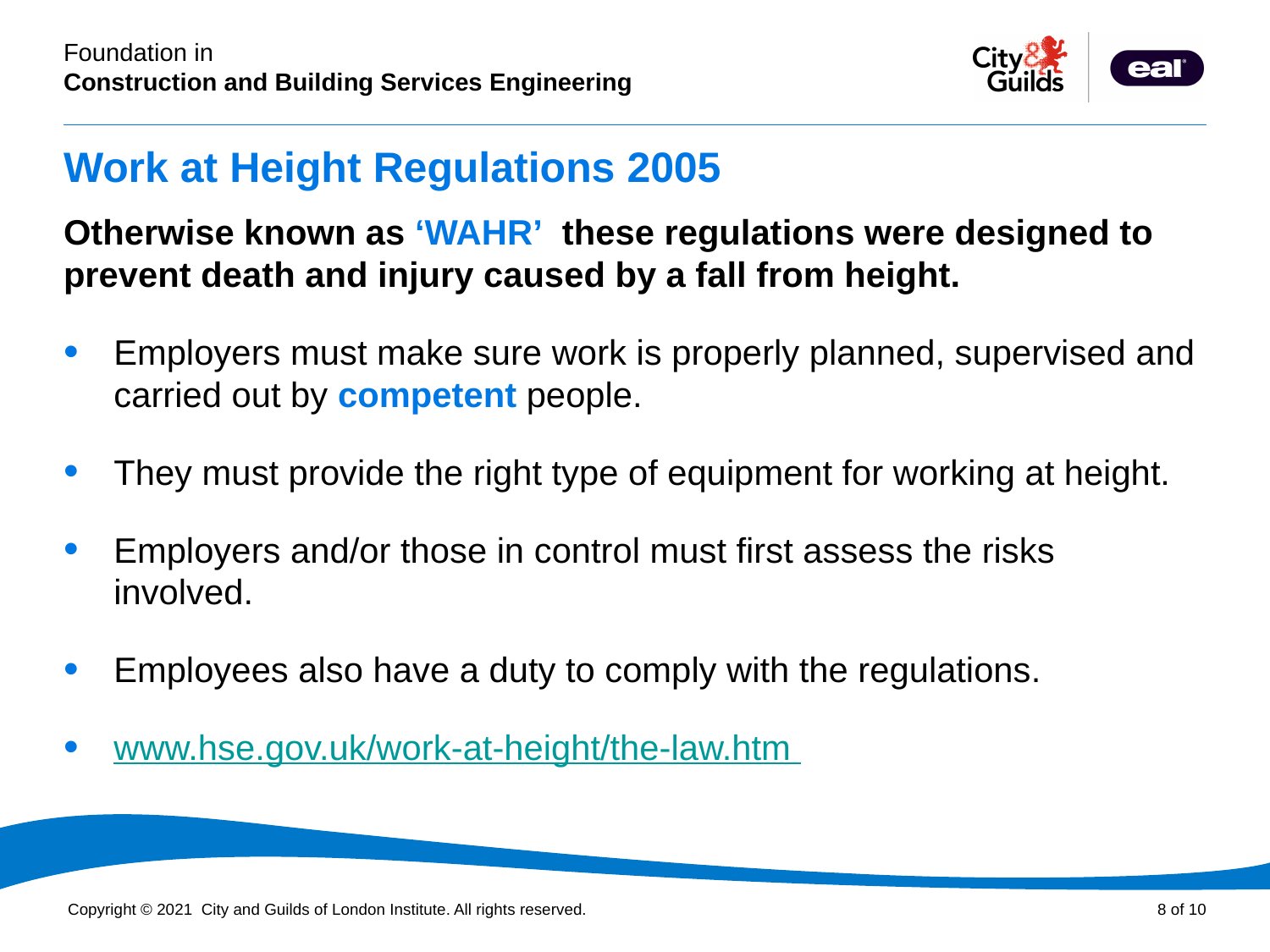

# Work at Height Regulations 2005
Otherwise known as ‘WAHR’  these regulations were designed to prevent death and injury caused by a fall from height.
Employers must make sure work is properly planned, supervised and carried out by competent people.
They must provide the right type of equipment for working at height.
Employers and/or those in control must first assess the risks involved.
Employees also have a duty to comply with the regulations.
www.hse.gov.uk/work-at-height/the-law.htm